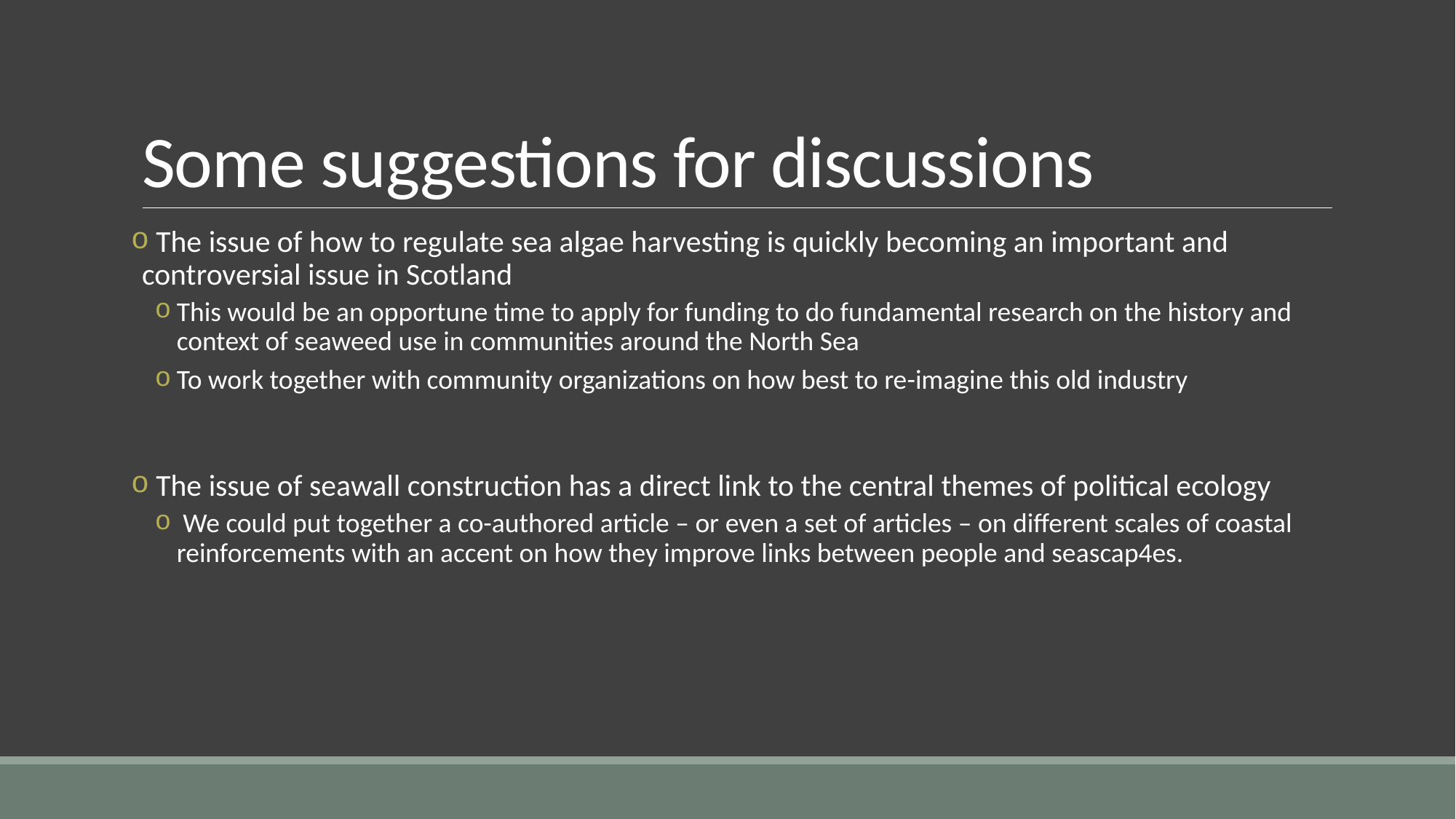

# Some suggestions for discussions
 The issue of how to regulate sea algae harvesting is quickly becoming an important and controversial issue in Scotland
This would be an opportune time to apply for funding to do fundamental research on the history and context of seaweed use in communities around the North Sea
To work together with community organizations on how best to re-imagine this old industry

 The issue of seawall construction has a direct link to the central themes of political ecology
 We could put together a co-authored article – or even a set of articles – on different scales of coastal reinforcements with an accent on how they improve links between people and seascap4es.